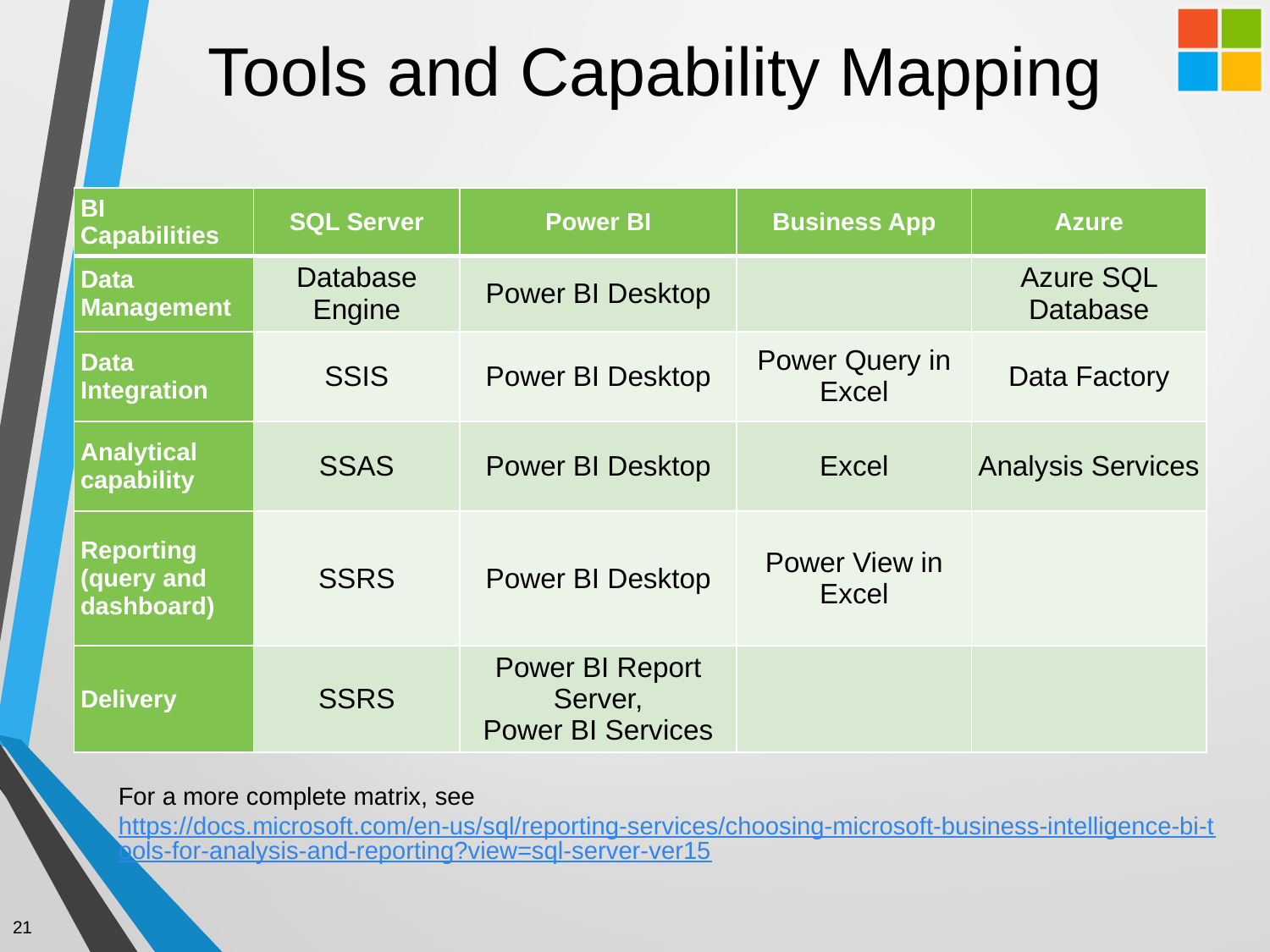

# Tools and Capability Mapping
| BI Capabilities | SQL Server | Power BI | Business App | Azure |
| --- | --- | --- | --- | --- |
| Data Management | Database Engine | Power BI Desktop |  | Azure SQL Database |
| Data Integration | SSIS | Power BI Desktop | Power Query in Excel | Data Factory |
| Analytical capability | SSAS | Power BI Desktop | Excel | Analysis Services |
| Reporting (query and dashboard) | SSRS | Power BI Desktop | Power View in Excel |  |
| Delivery | SSRS | Power BI Report Server, Power BI Services |  |  |
For a more complete matrix, see https://docs.microsoft.com/en-us/sql/reporting-services/choosing-microsoft-business-intelligence-bi-tools-for-analysis-and-reporting?view=sql-server-ver15
21